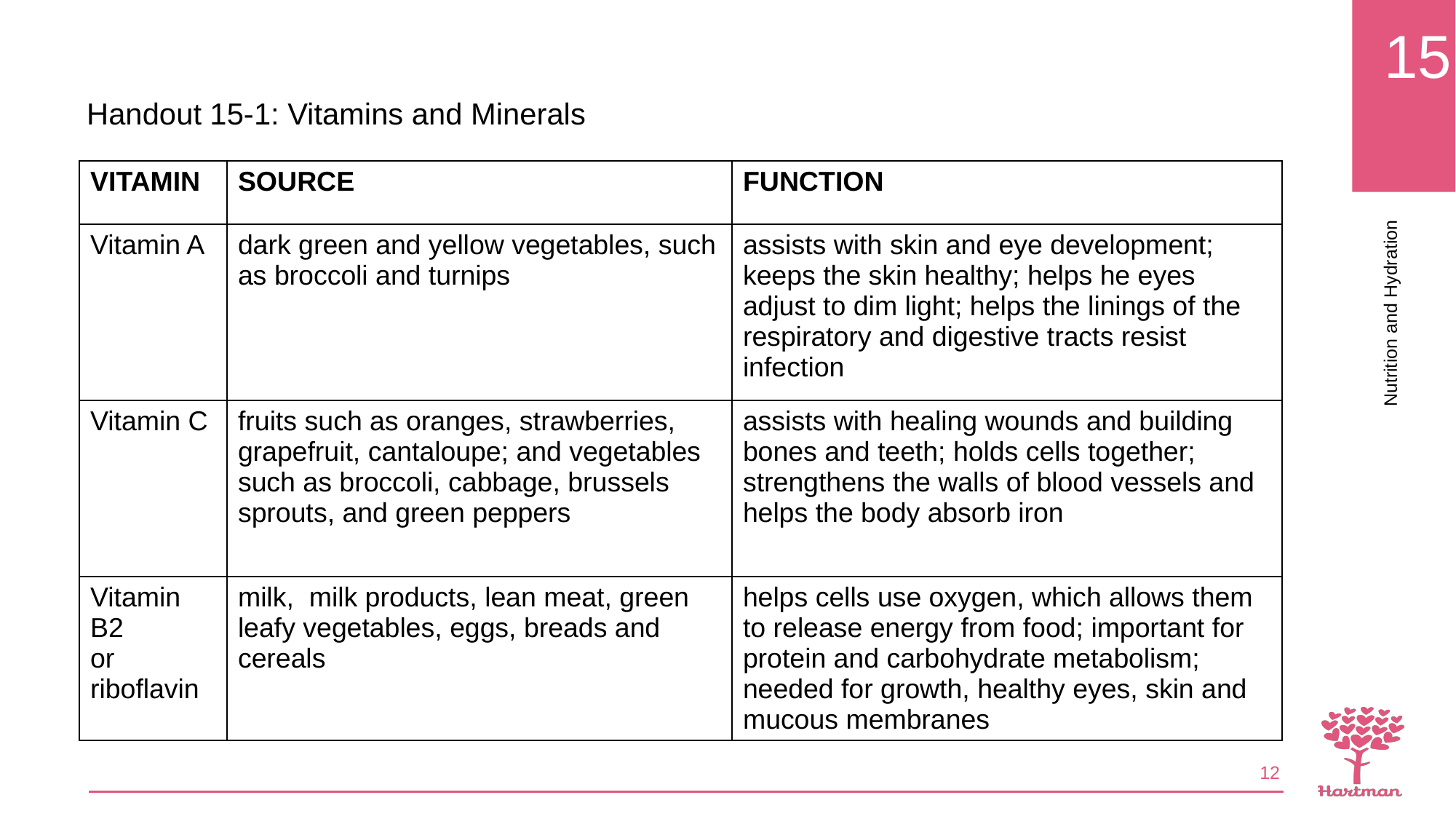

Handout 15-1: Vitamins and Minerals

| VITAMIN | SOURCE | FUNCTION |
| --- | --- | --- |
| Vitamin A | dark green and yellow vegetables, such as broccoli and turnips | assists with skin and eye development; keeps the skin healthy; helps he eyes adjust to dim light; helps the linings of the respiratory and digestive tracts resist infection |
| Vitamin C | fruits such as oranges, strawberries, grapefruit, cantaloupe; and vegetables such as broccoli, cabbage, brussels sprouts, and green peppers | assists with healing wounds and building bones and teeth; holds cells together; strengthens the walls of blood vessels and helps the body absorb iron |
| Vitamin B2 or riboflavin | milk, milk products, lean meat, green leafy vegetables, eggs, breads and cereals | helps cells use oxygen, which allows them to release energy from food; important for protein and carbohydrate metabolism; needed for growth, healthy eyes, skin and mucous membranes |
12